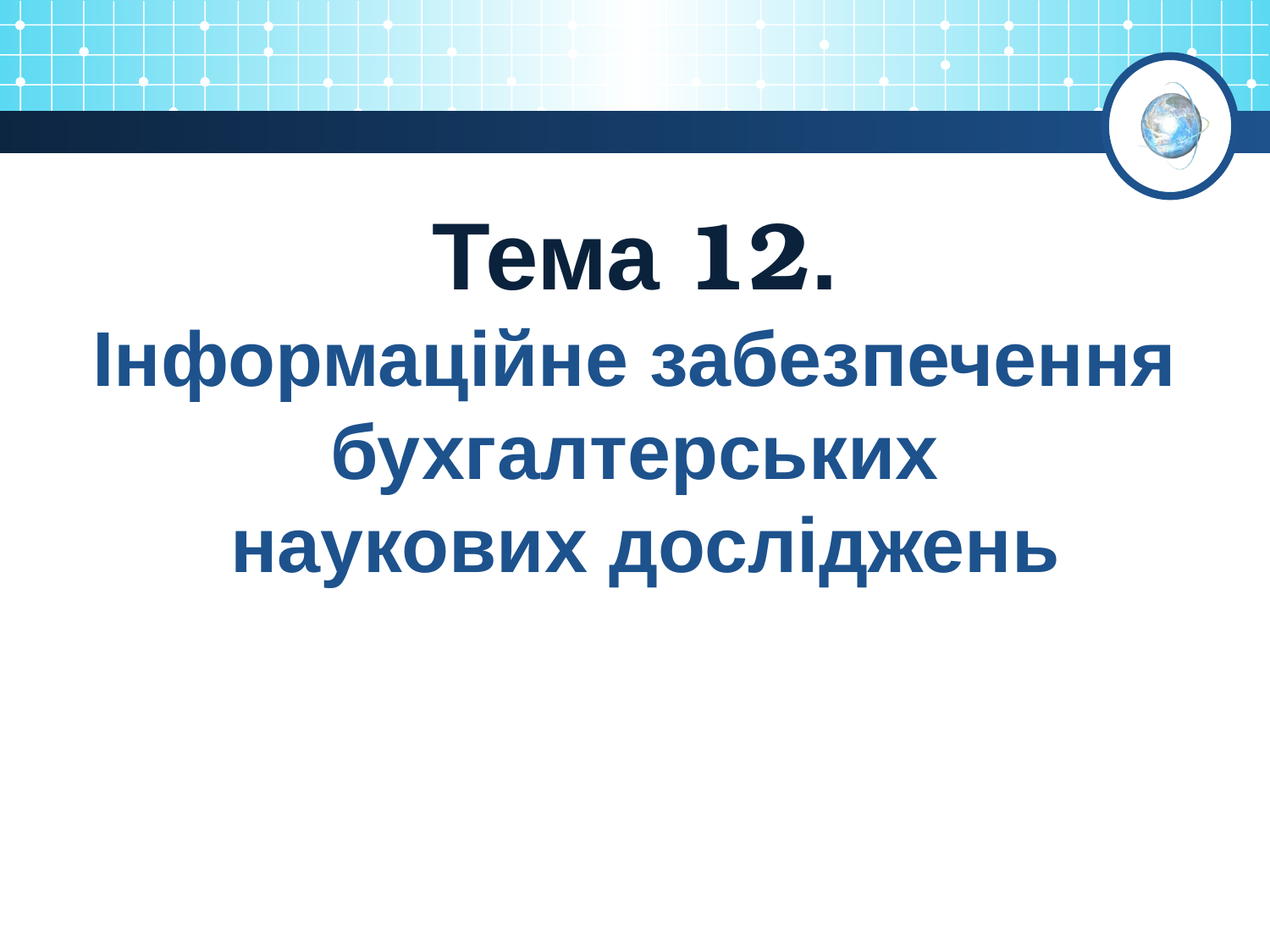

# Тема 12. Інформаційне забезпечення бухгалтерських наукових досліджень